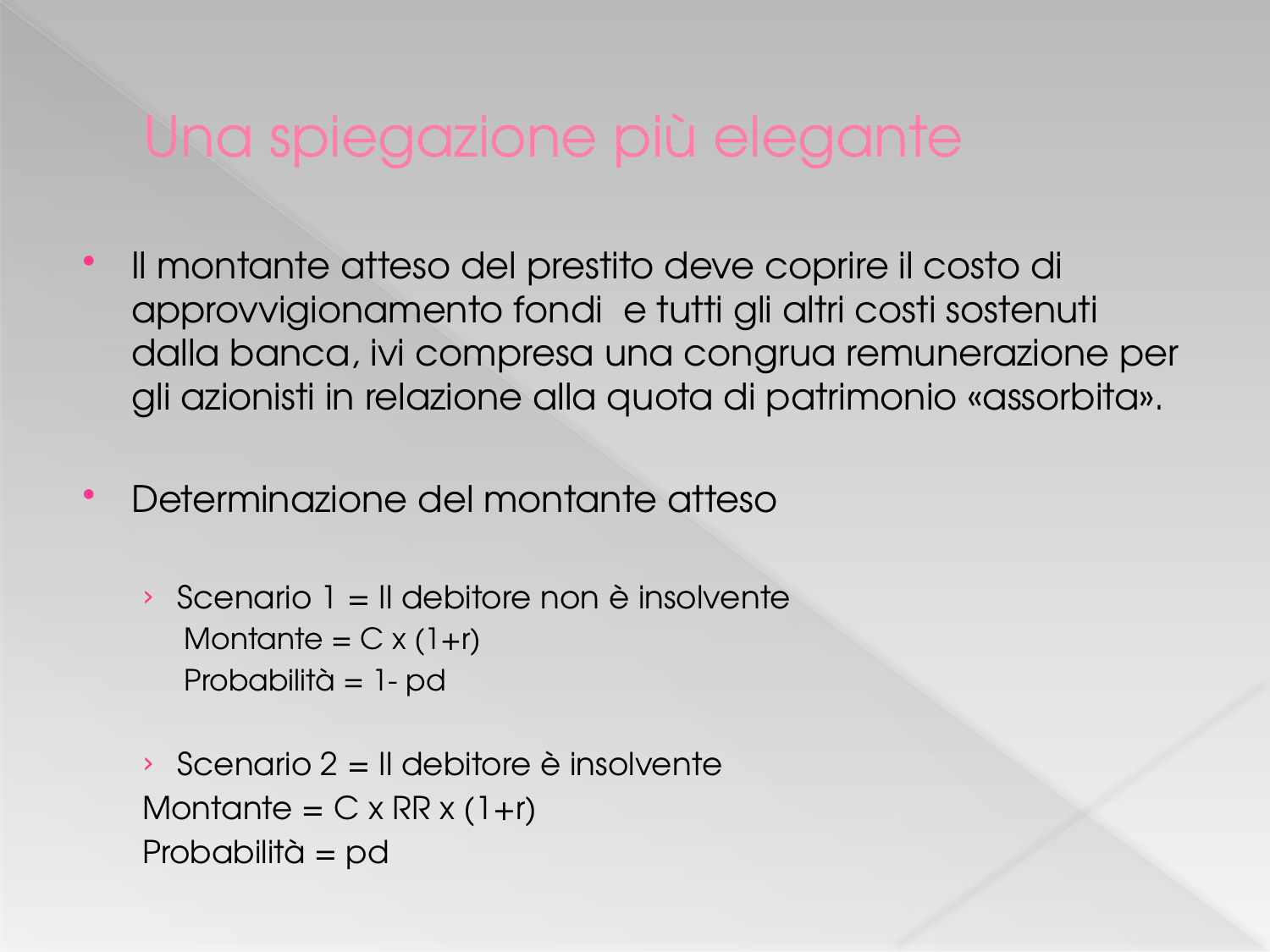

# Una spiegazione più elegante
Il montante atteso del prestito deve coprire il costo di approvvigionamento fondi  e tutti gli altri costi sostenuti dalla banca, ivi compresa una congrua remunerazione per gli azionisti in relazione alla quota di patrimonio «assorbita».

Determinazione del montante atteso

Scenario 1 = Il debitore non è insolvente
Montante = C x (1+r)
Probabilità = 1- pd

Scenario 2 = Il debitore è insolvente
	Montante = C x RR x (1+r)
	Probabilità = pd